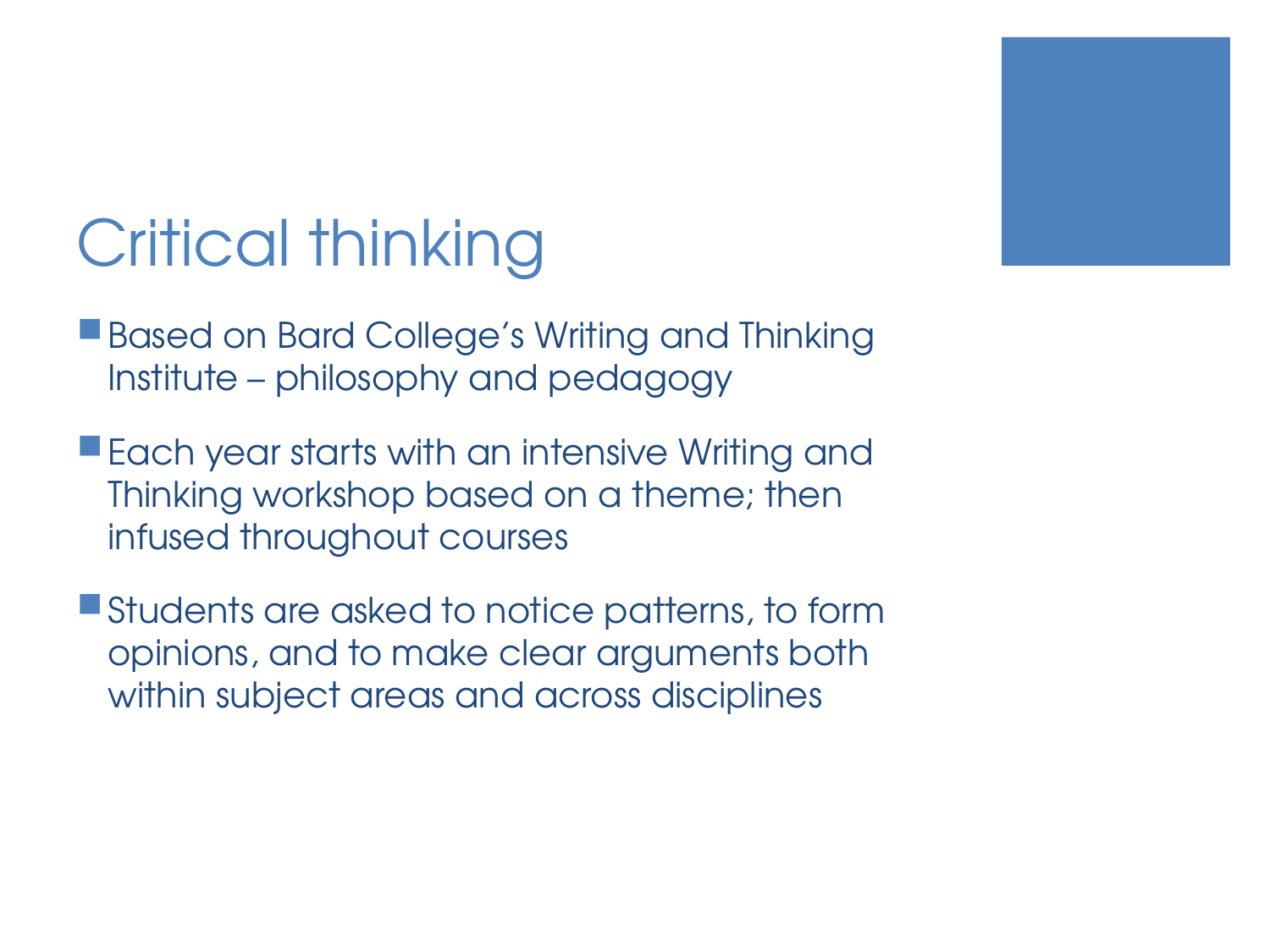

# Critical thinking
Based on Bard College’s Writing and Thinking Institute – philosophy and pedagogy
Each year starts with an intensive Writing and Thinking workshop based on a theme; then infused throughout courses
Students are asked to notice patterns, to form opinions, and to make clear arguments both within subject areas and across disciplines